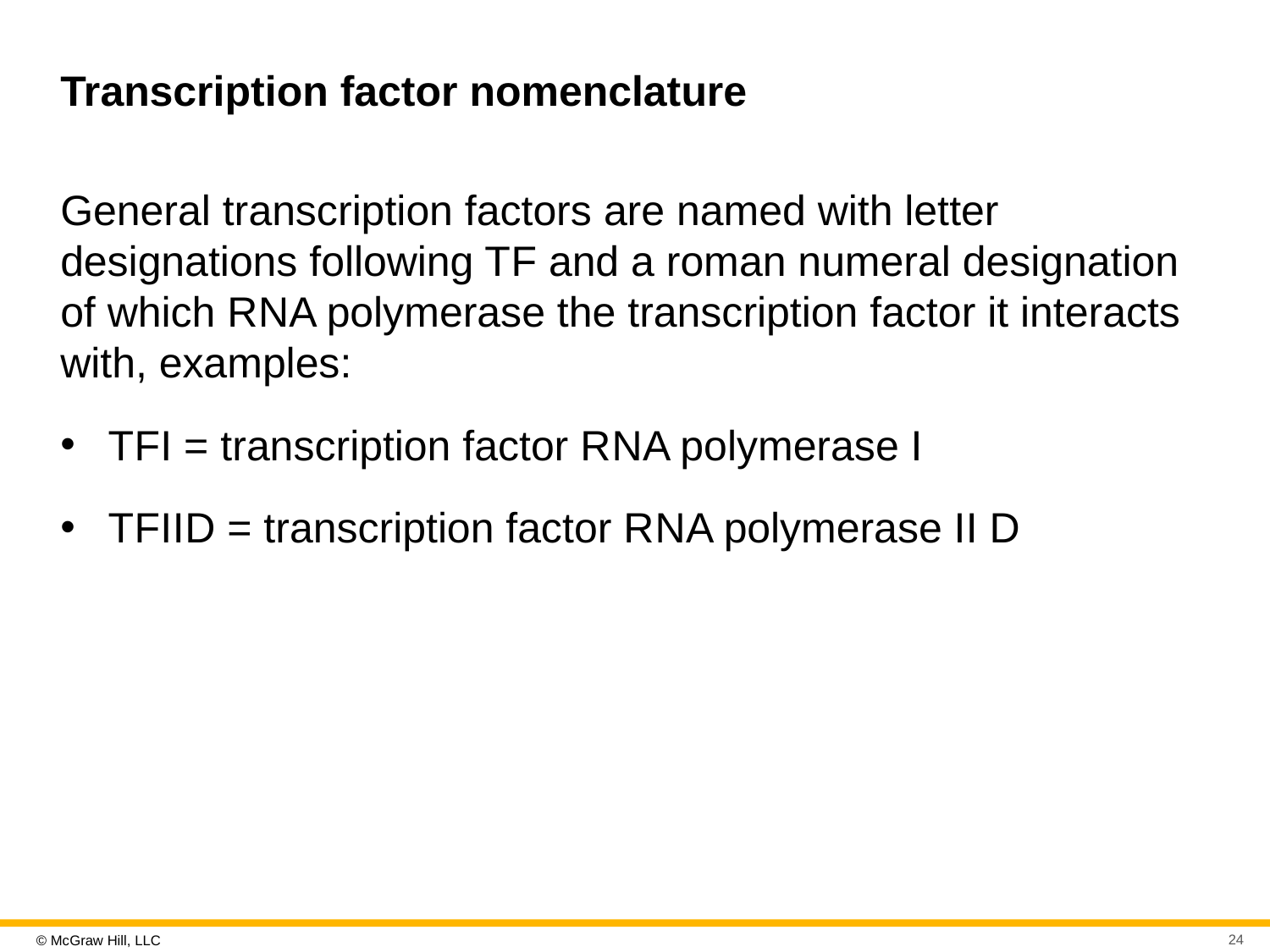

# Transcription factor nomenclature
General transcription factors are named with letter designations following T F and a roman numeral designation of which R N A polymerase the transcription factor it interacts with, examples:
T F I = transcription factor R N A polymerase I
T F I I D = transcription factor R N A polymerase II D
24